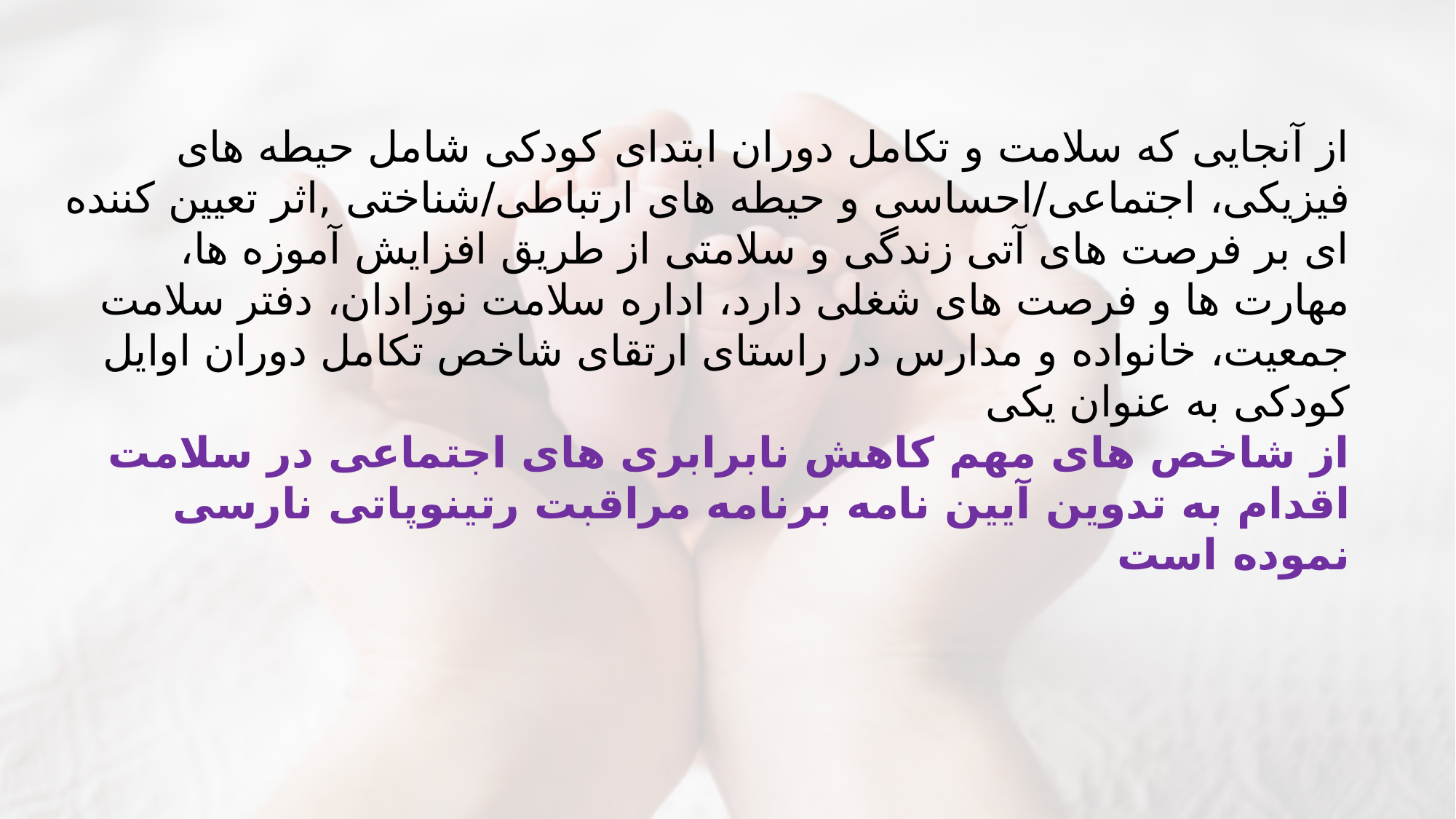

از آنجایی که سلامت و تکامل دوران ابتدای کودکی شامل حیطه های فیزیکی، اجتماعی/احساسی و حیطه های ارتباطی/شناختی ,اثر تعیین کننده ای بر فرصت های آتی زندگی و سلامتی از طریق افزایش آموزه ها، مهارت ها و فرصت های شغلی دارد، اداره سلامت نوزادان، دفتر سلامت جمعیت، خانواده و مدارس در راستای ارتقای شاخص تکامل دوران اوایل کودکی به عنوان یکی
از شاخص های مهم کاهش نابرابری های اجتماعی در سلامت اقدام به تدوین آیین نامه برنامه مراقبت رتینوپاتی نارسی نموده است